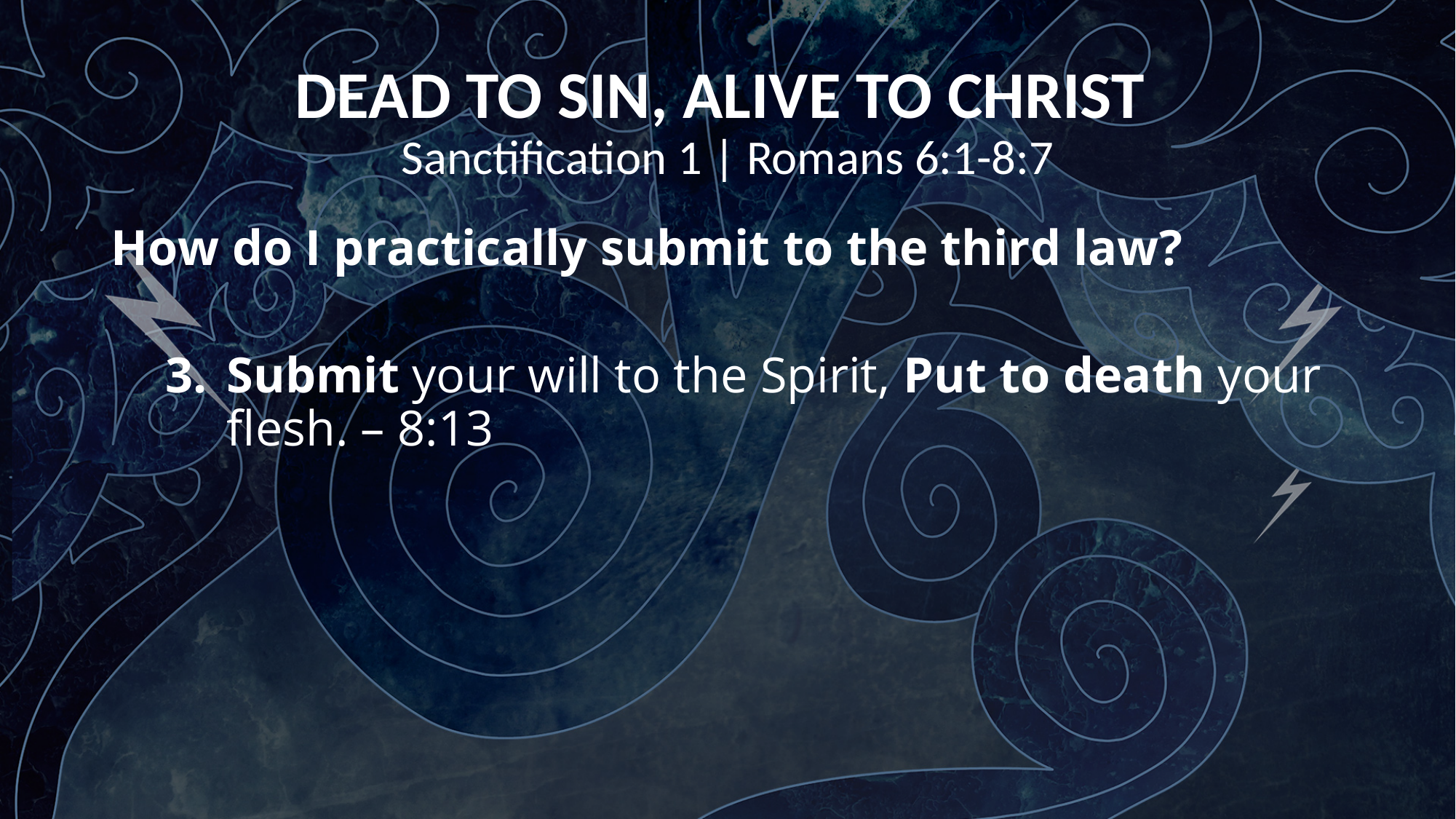

DEAD TO SIN, ALIVE TO CHRIST
Sanctification 1 | Romans 6:1-8:7
How do I practically submit to the third law?

Submit your will to the Spirit, Put to death your flesh. – 8:13